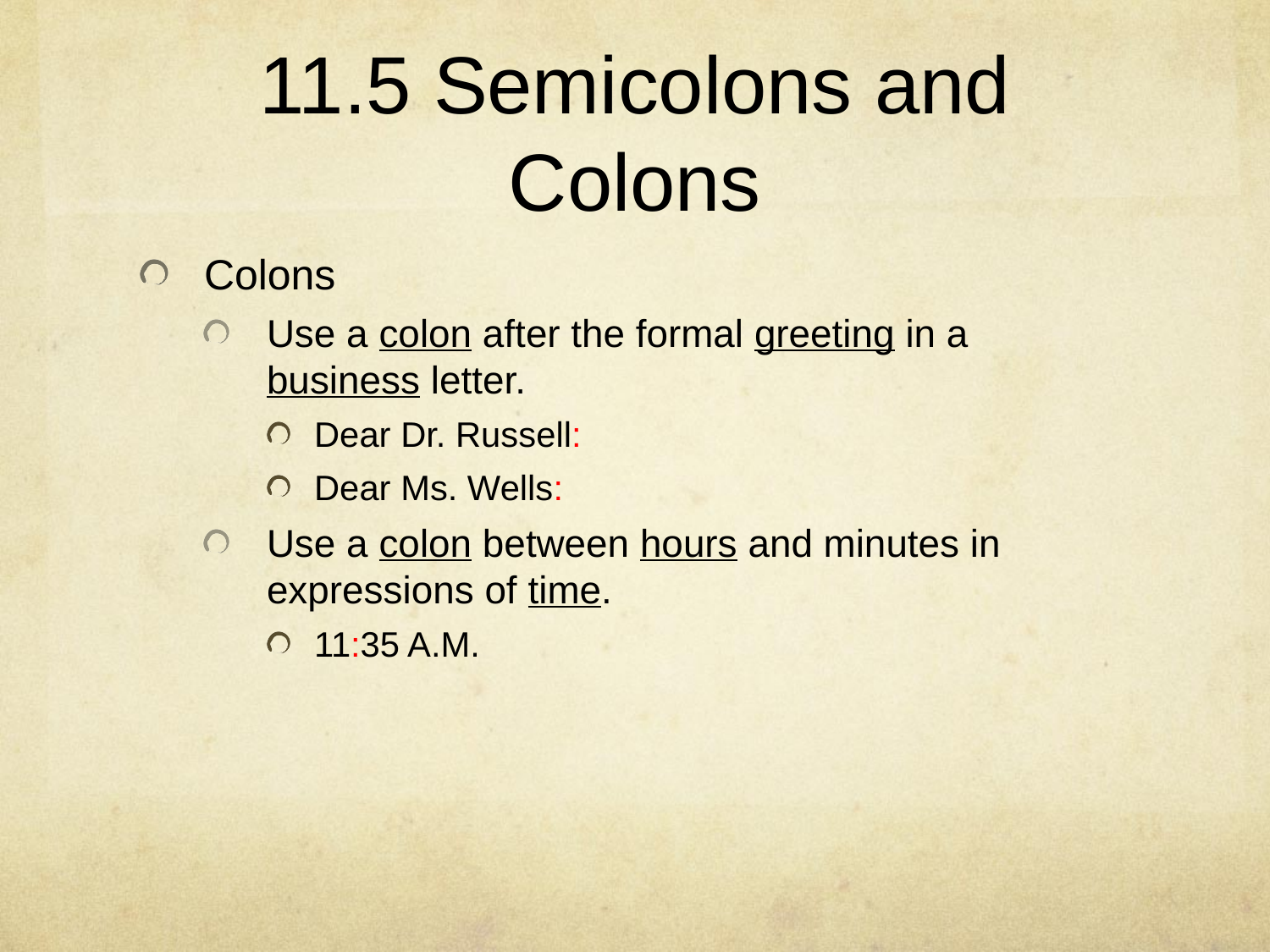

# 11.5 Semicolons and Colons
Colons
Use a colon after the formal greeting in a business letter.
Dear Dr. Russell:
Dear Ms. Wells:
Use a colon between hours and minutes in expressions of time.
11:35 A.M.